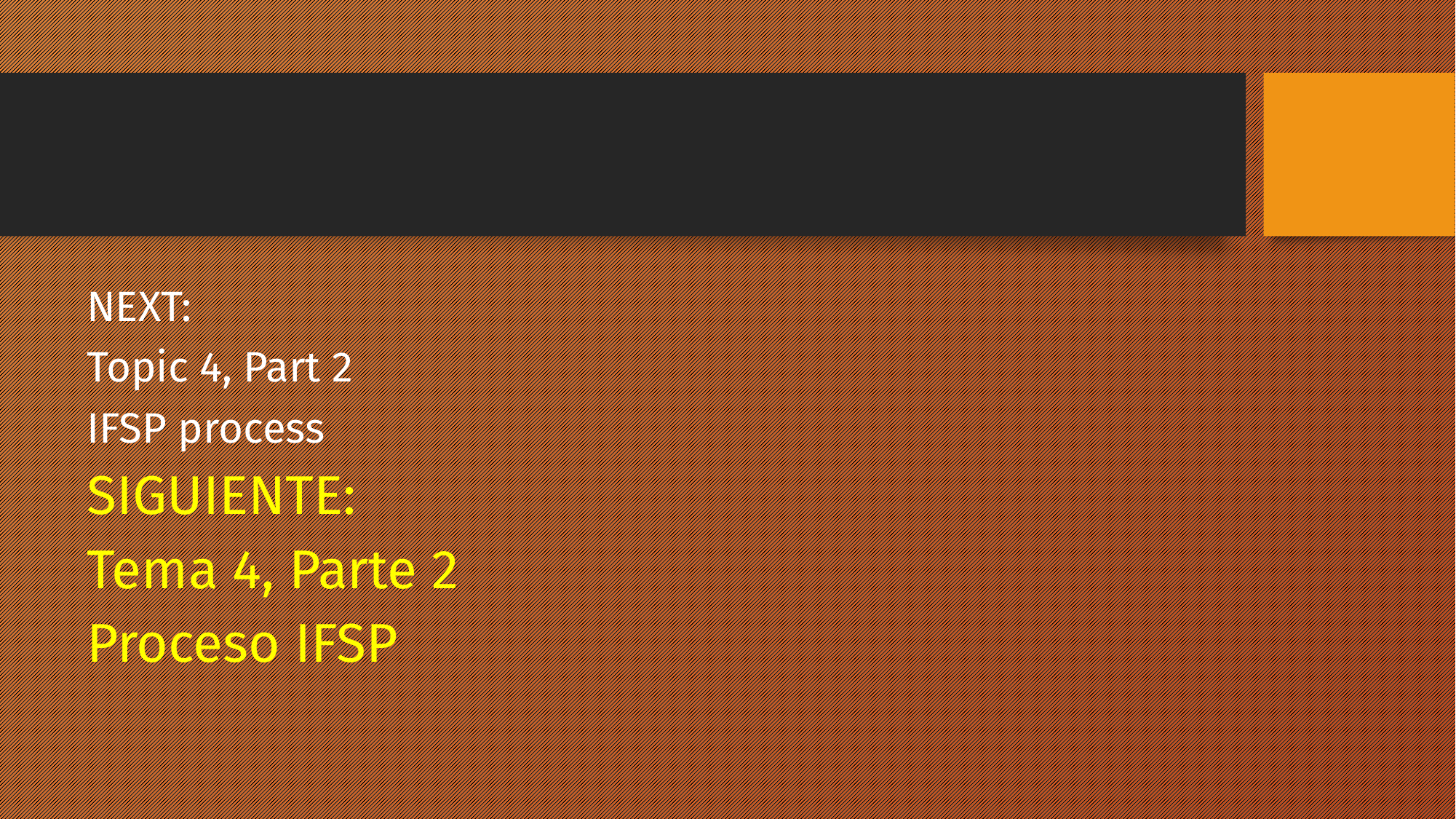

#
NEXT:
Topic 4, Part 2
IFSP process
SIGUIENTE:
Tema 4, Parte 2
Proceso IFSP